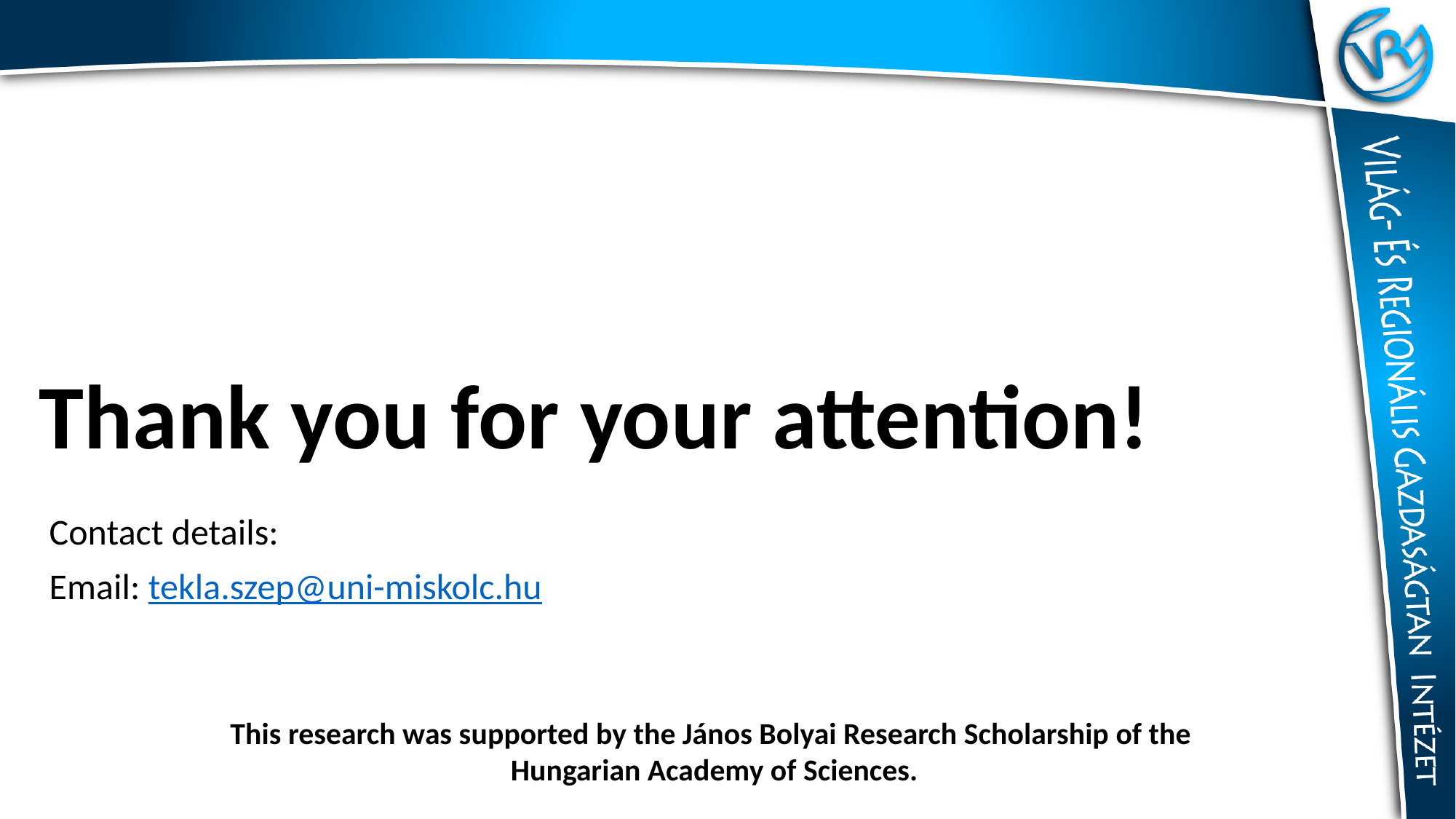

# Thank you for your attention!
Contact details:
Email: tekla.szep@uni-miskolc.hu

This research was supported by the János Bolyai Research Scholarship of the
Hungarian Academy of Sciences.